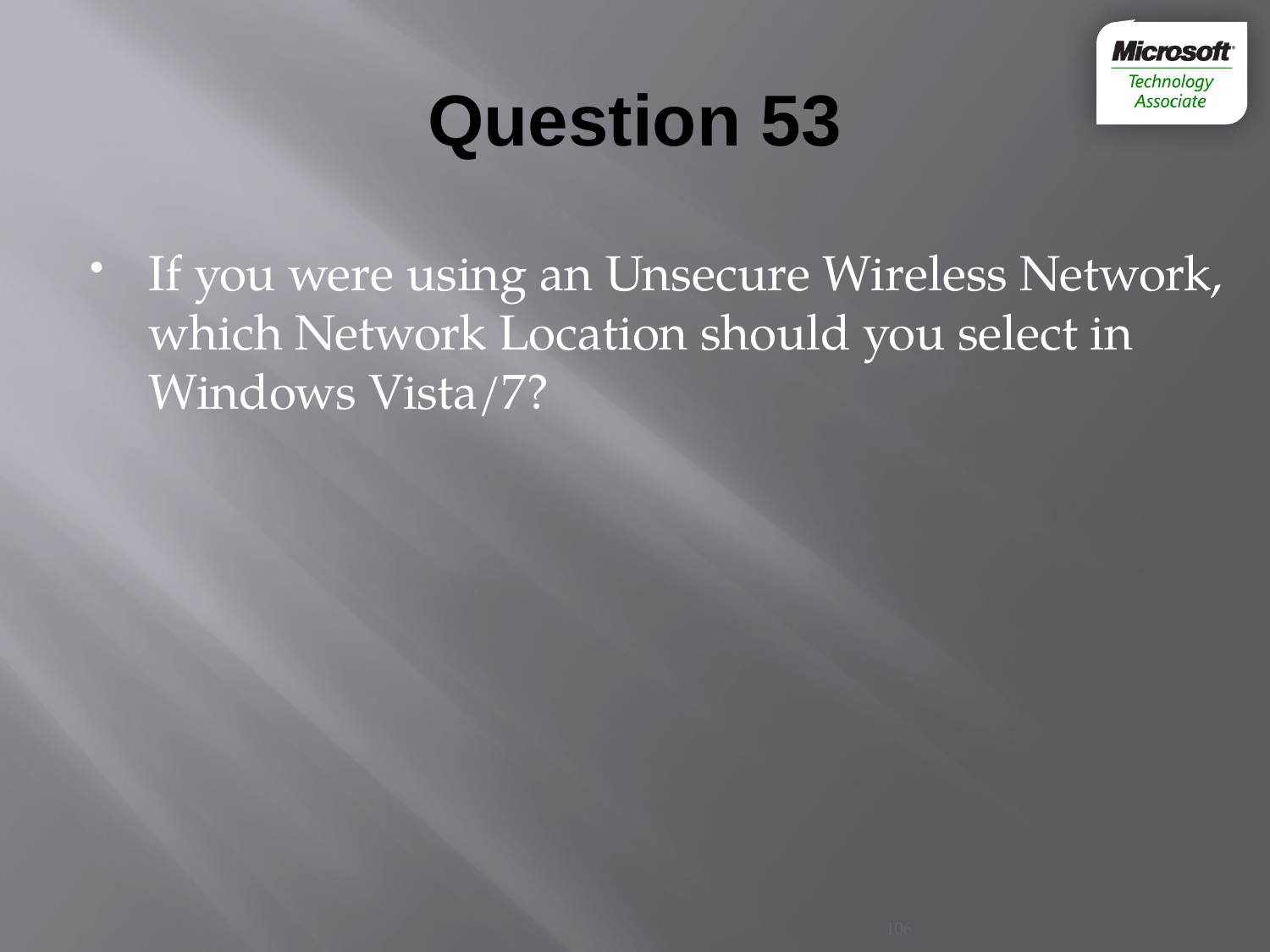

# Question 53
If you were using an Unsecure Wireless Network, which Network Location should you select in Windows Vista/7?
106